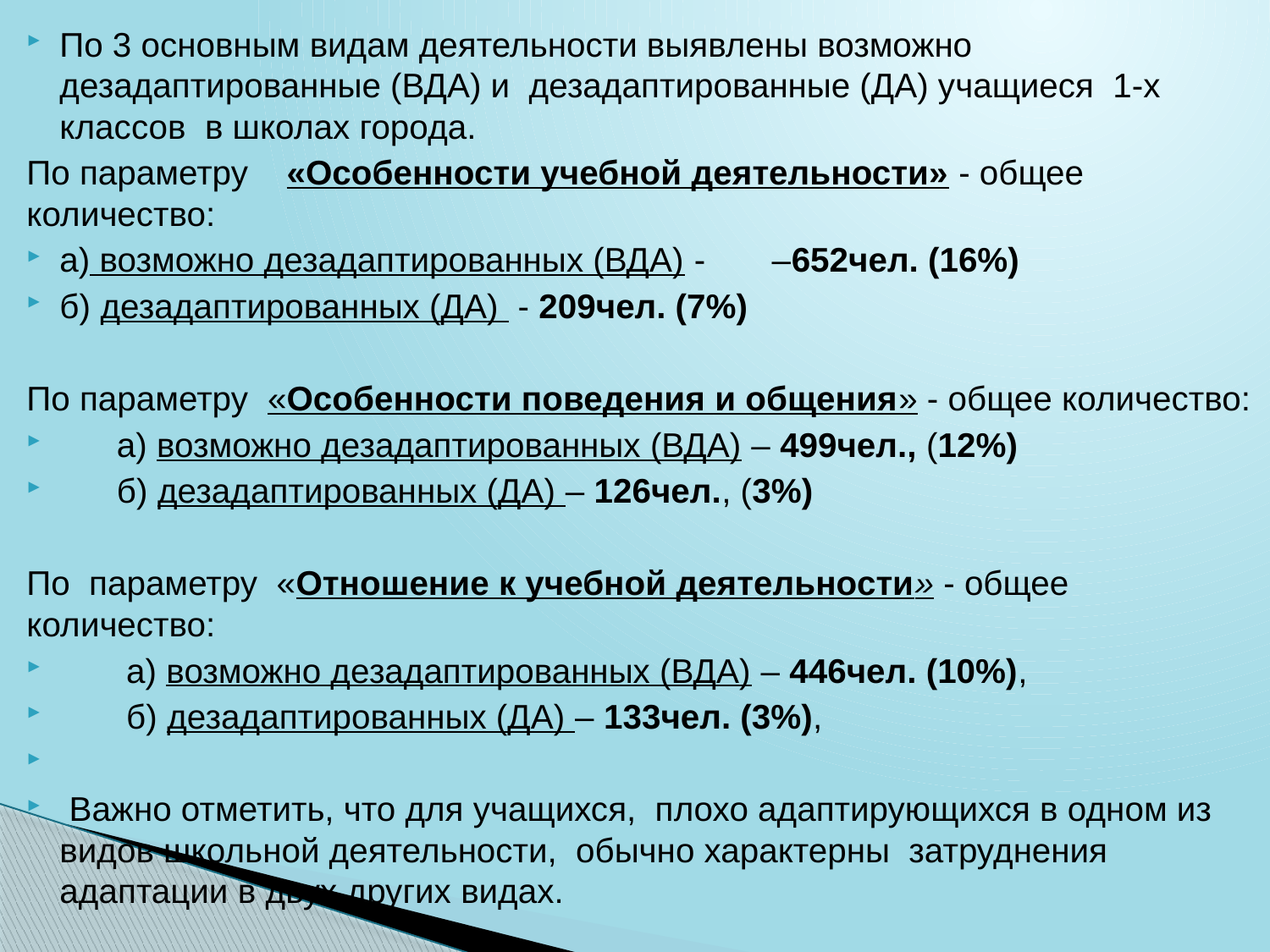

По 3 основным видам деятельности выявлены возможно дезадаптированные (ВДА) и  дезадаптированные (ДА) учащиеся  1-х  классов  в школах города.
По параметру    «Особенности учебной деятельности» - общее количество:
а) возможно дезадаптированных (ВДА) -       –652чел. (16%)
б) дезадаптированных (ДА)  - 209чел. (7%)

По параметру  «Особенности поведения и общения» - общее количество:
      а) возможно дезадаптированных (ВДА) – 499чел., (12%)
      б) дезадаптированных (ДА) – 126чел., (3%)

По  параметру  «Отношение к учебной деятельности» - общее количество:
       а) возможно дезадаптированных (ВДА) – 446чел. (10%),
       б) дезадаптированных (ДА) – 133чел. (3%),

 Важно отметить, что для учащихся,  плохо адаптирующихся в одном из видов школьной деятельности,  обычно характерны  затруднения адаптации в двух других видах.